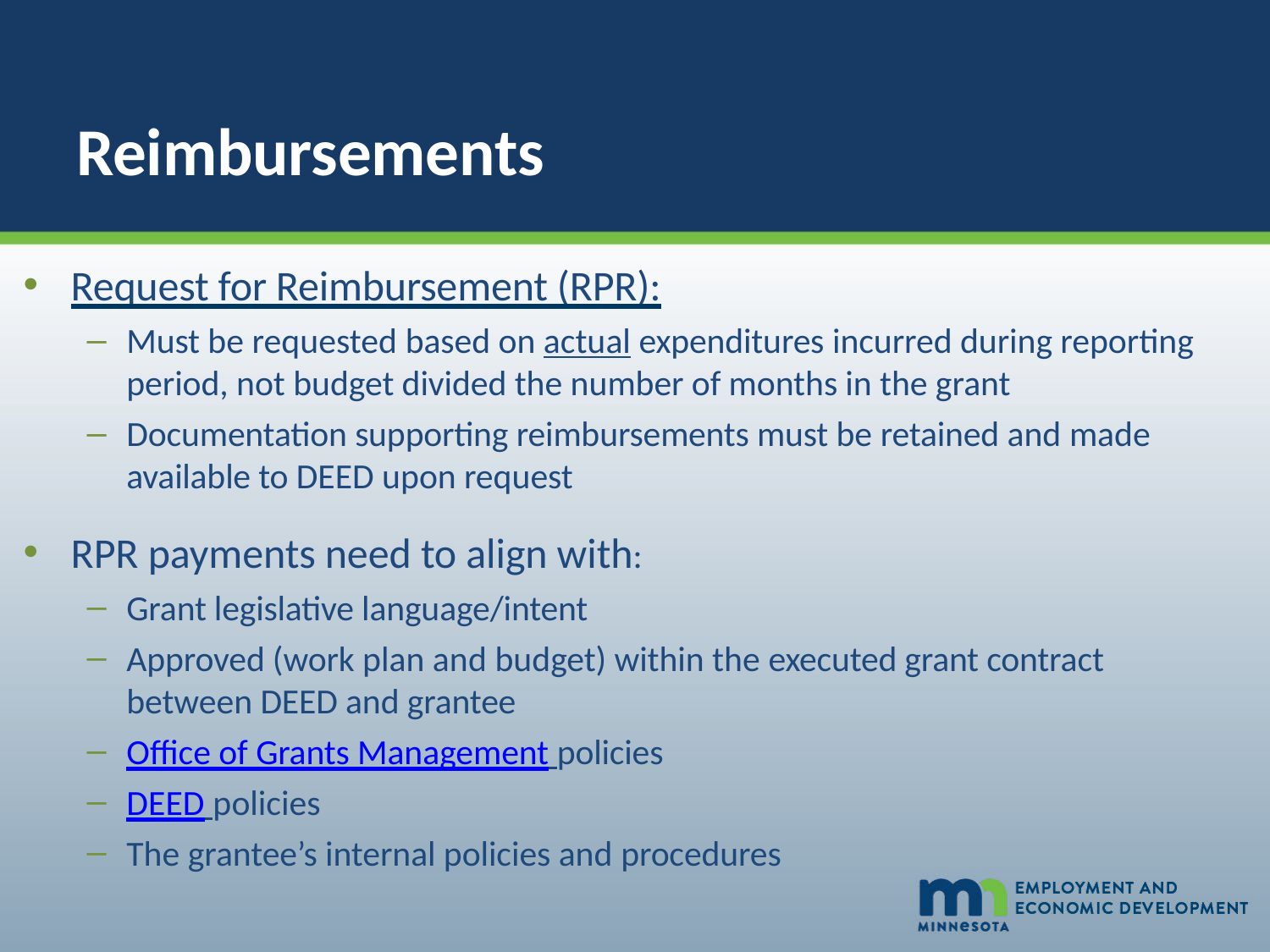

# Reimbursements
Request for Reimbursement (RPR):
Must be requested based on actual expenditures incurred during reporting period, not budget divided the number of months in the grant
Documentation supporting reimbursements must be retained and made available to DEED upon request
RPR payments need to align with:
Grant legislative language/intent
Approved (work plan and budget) within the executed grant contract between DEED and grantee
Office of Grants Management policies
DEED policies
The grantee’s internal policies and procedures